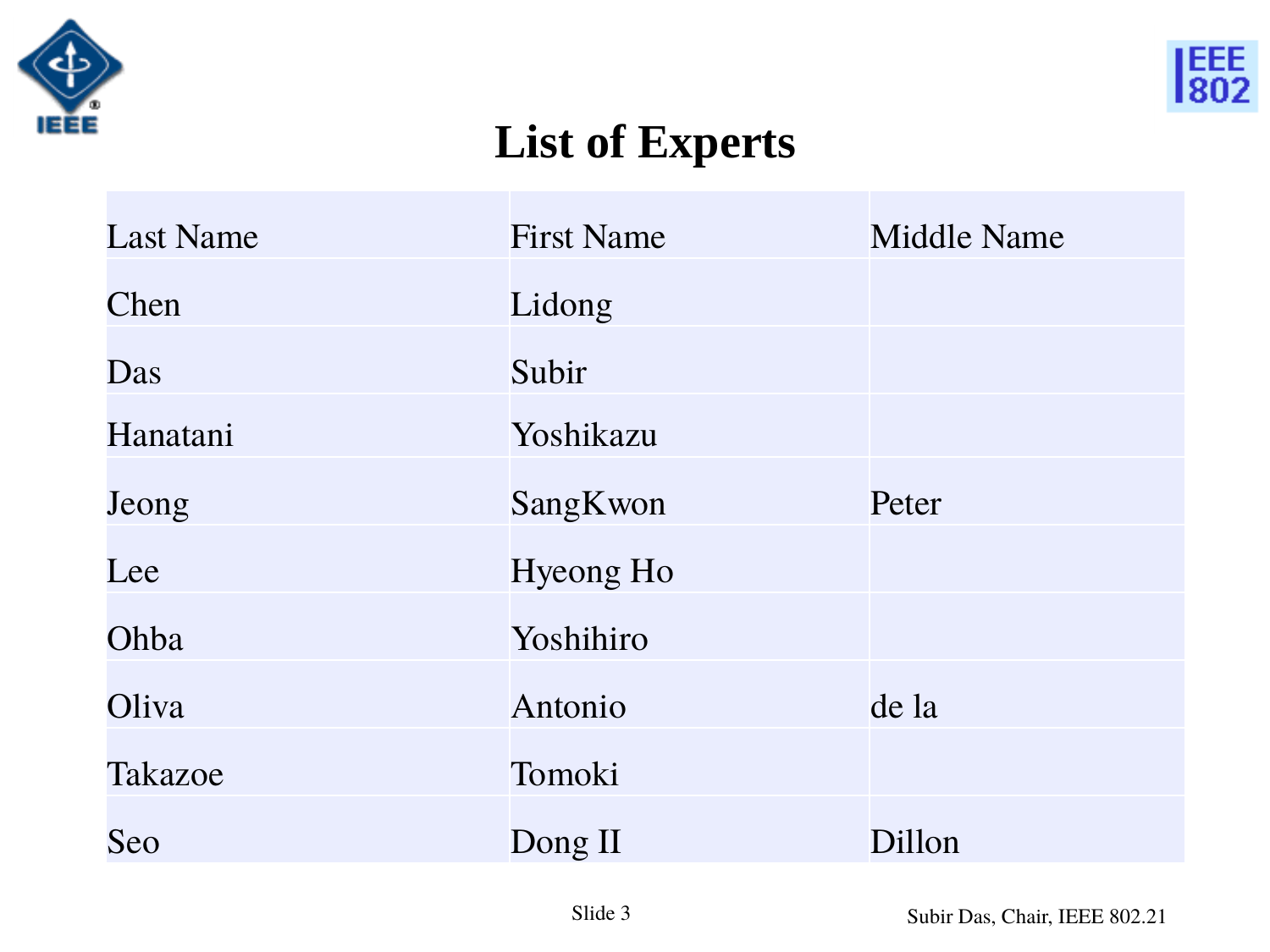

# List of Experts
| Last Name | First Name | Middle Name |
| --- | --- | --- |
| Chen | Lidong |  |
| Das | Subir |  |
| Hanatani | Yoshikazu |  |
| Jeong | SangKwon | Peter |
| Lee | Hyeong Ho |  |
| Ohba | Yoshihiro |  |
| Oliva | Antonio | de la |
| Takazoe | Tomoki |  |
| Seo | Dong II | Dillon |
Slide 3
Subir Das, Chair, IEEE 802.21